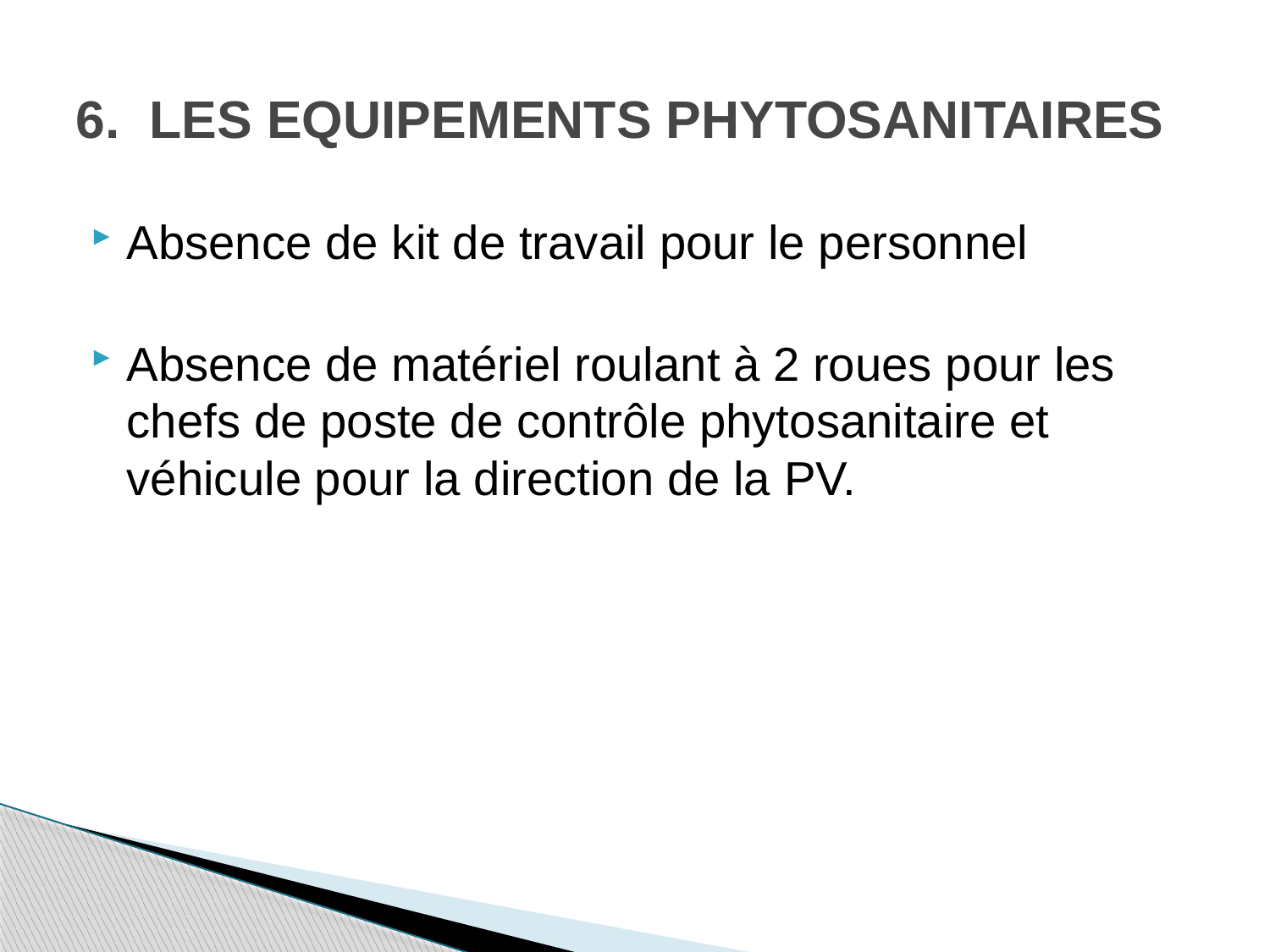

# 6.  LES EQUIPEMENTS PHYTOSANITAIRES
Absence de kit de travail pour le personnel
Absence de matériel roulant à 2 roues pour les chefs de poste de contrôle phytosanitaire et véhicule pour la direction de la PV.